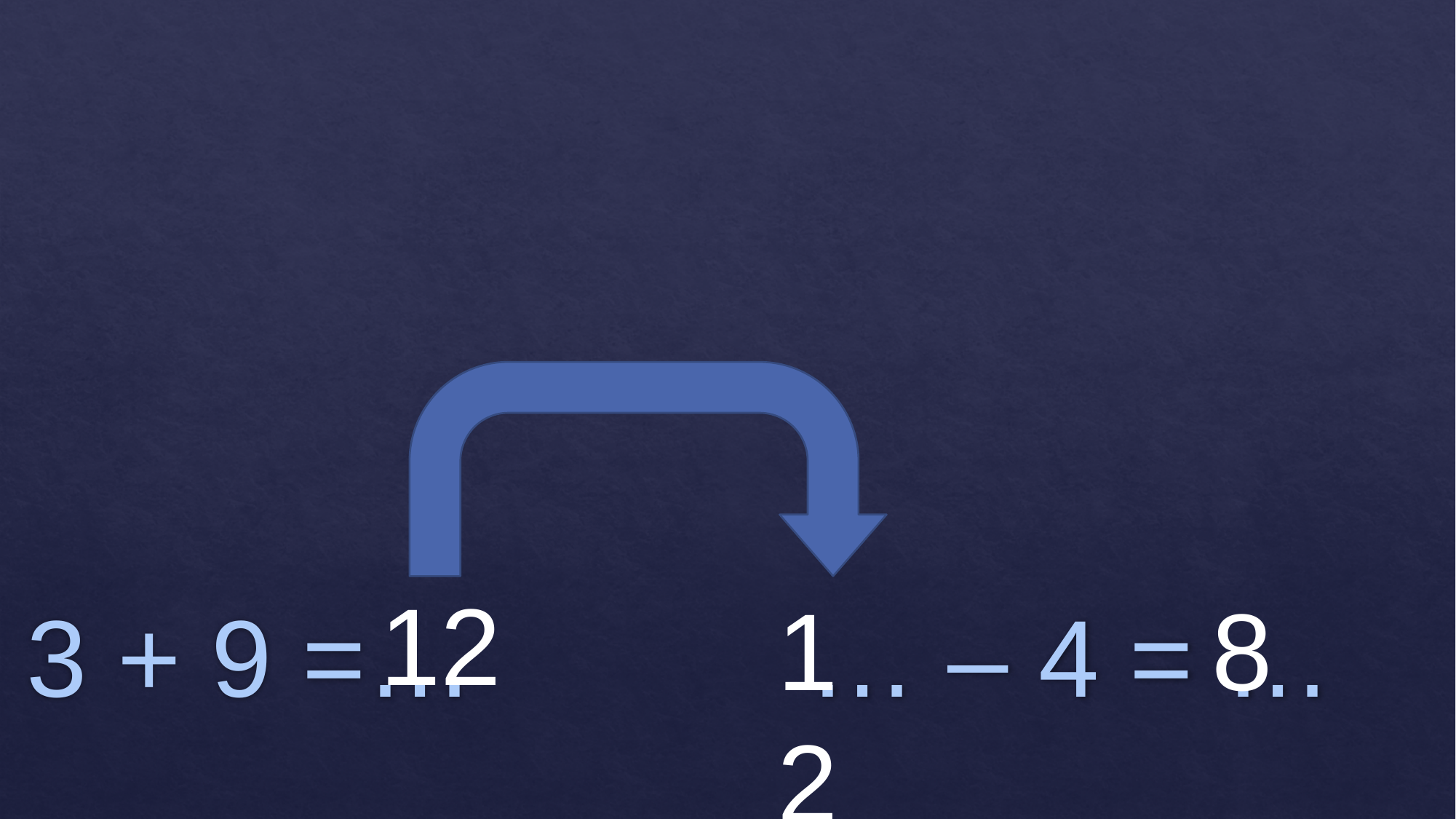

3 + 9 =…           … – 4 = …
12
12
8